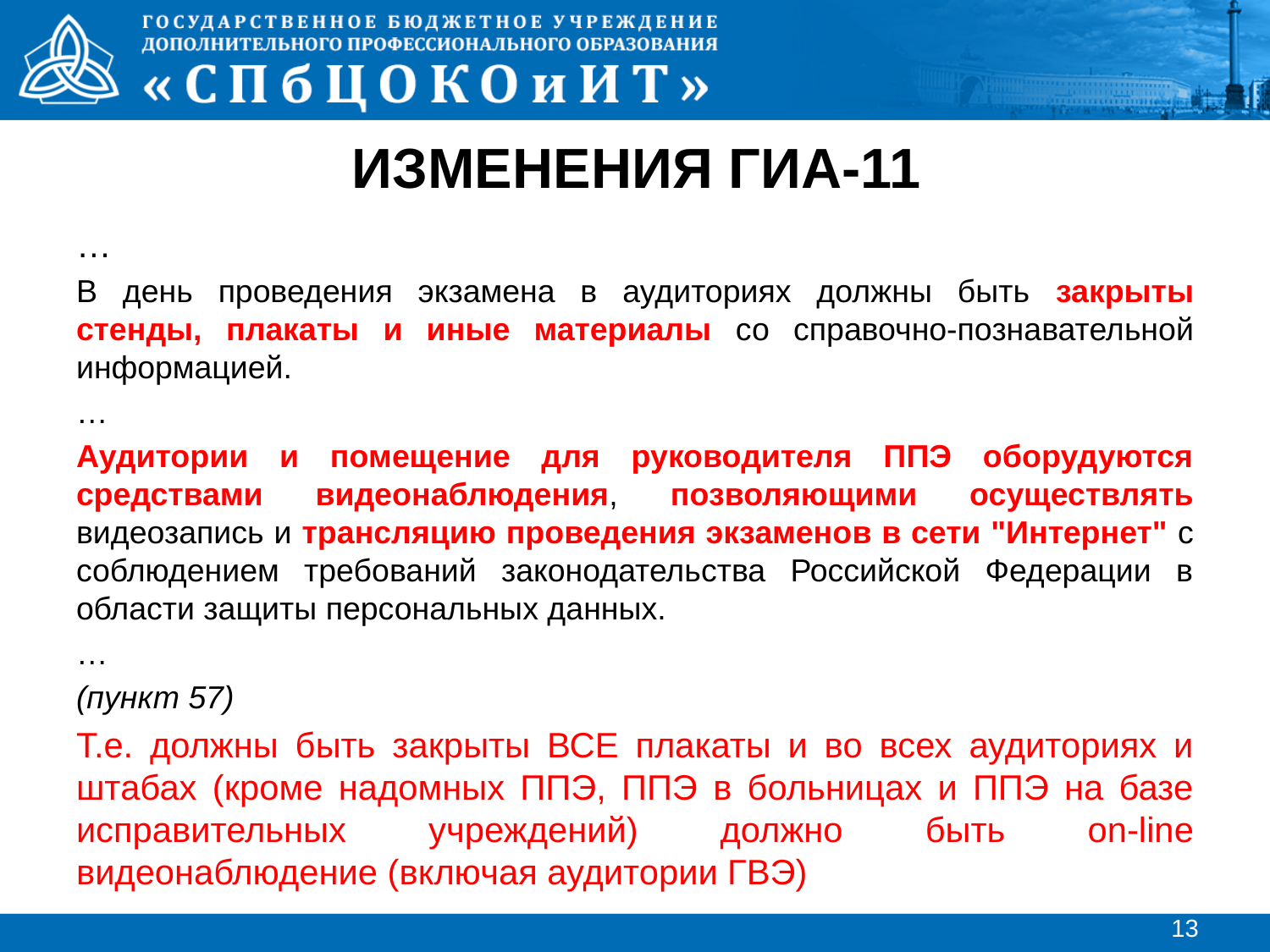

ИЗМЕНЕНИЯ ГИА-11
…
В день проведения экзамена в аудиториях должны быть закрыты стенды, плакаты и иные материалы со справочно-познавательной информацией.
…
Аудитории и помещение для руководителя ППЭ оборудуются средствами видеонаблюдения, позволяющими осуществлять видеозапись и трансляцию проведения экзаменов в сети "Интернет" с соблюдением требований законодательства Российской Федерации в области защиты персональных данных.
…
(пункт 57)
Т.е. должны быть закрыты ВСЕ плакаты и во всех аудиториях и штабах (кроме надомных ППЭ, ППЭ в больницах и ППЭ на базе исправительных учреждений) должно быть on-line видеонаблюдение (включая аудитории ГВЭ)
13